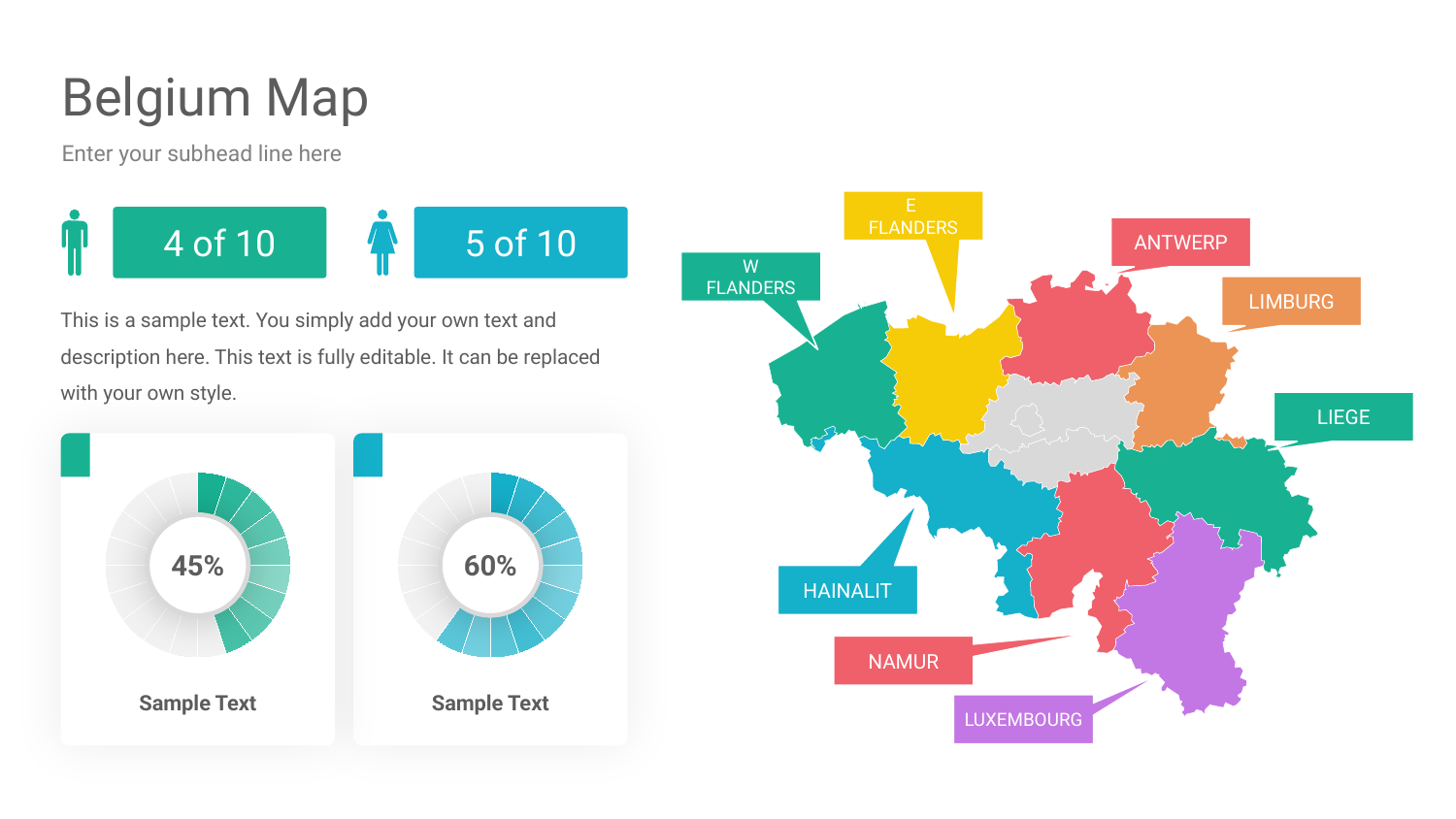

# Belgium Map
Enter your subhead line here

E
FLANDERS
4 of 10
5 of 10

ANTWERP

W
FLANDERS

LIMBURG
This is a sample text. You simply add your own text and description here. This text is fully editable. It can be replaced with your own style.

LIEGE

45%

60%

HAINALIT

NAMUR
Sample Text
Sample Text

LUXEMBOURG